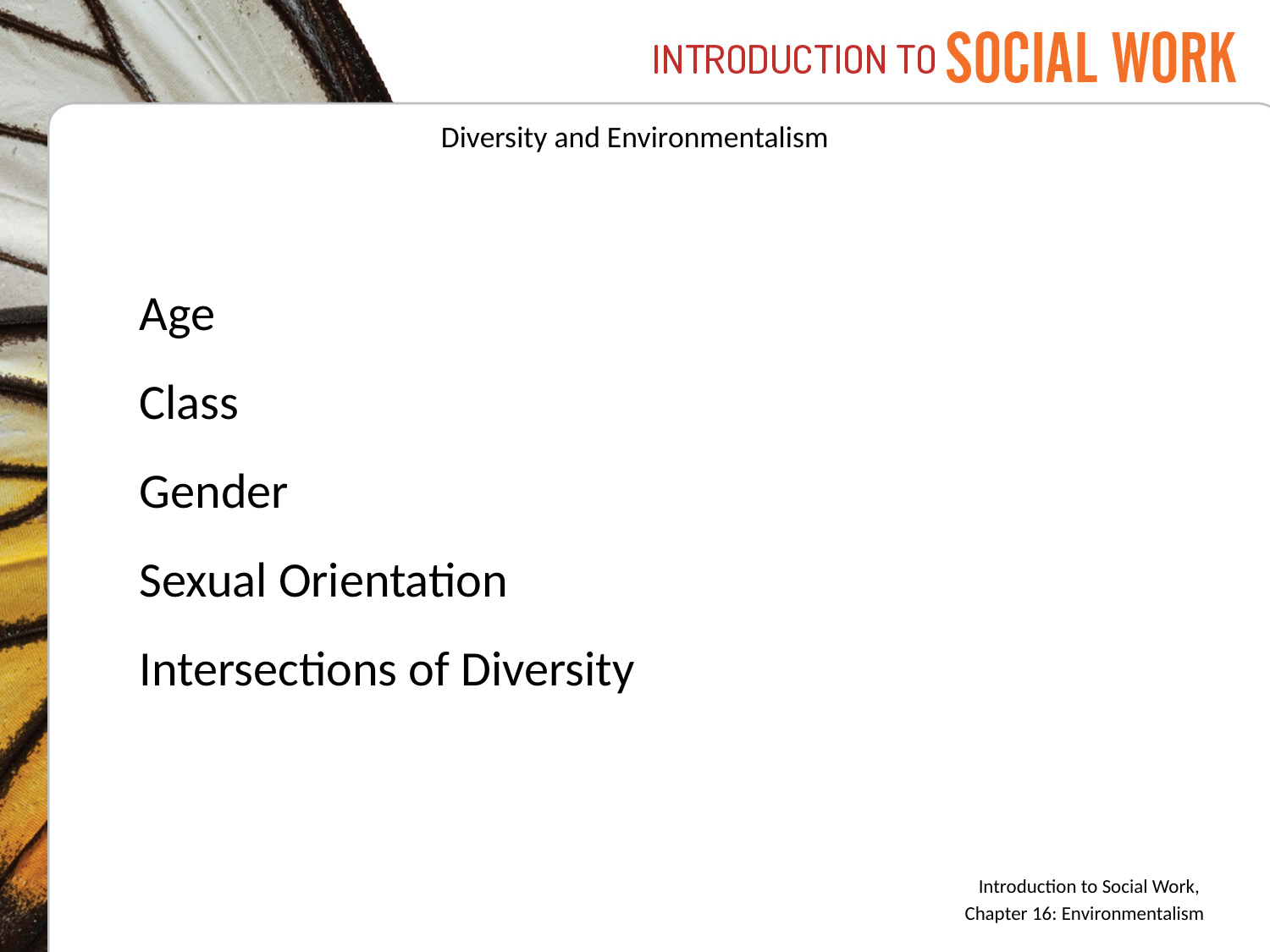

# Diversity and Environmentalism

Age

Class

Gender

Sexual Orientation

Intersections of Diversity
Introduction to Social Work,
Chapter 16: Environmentalism